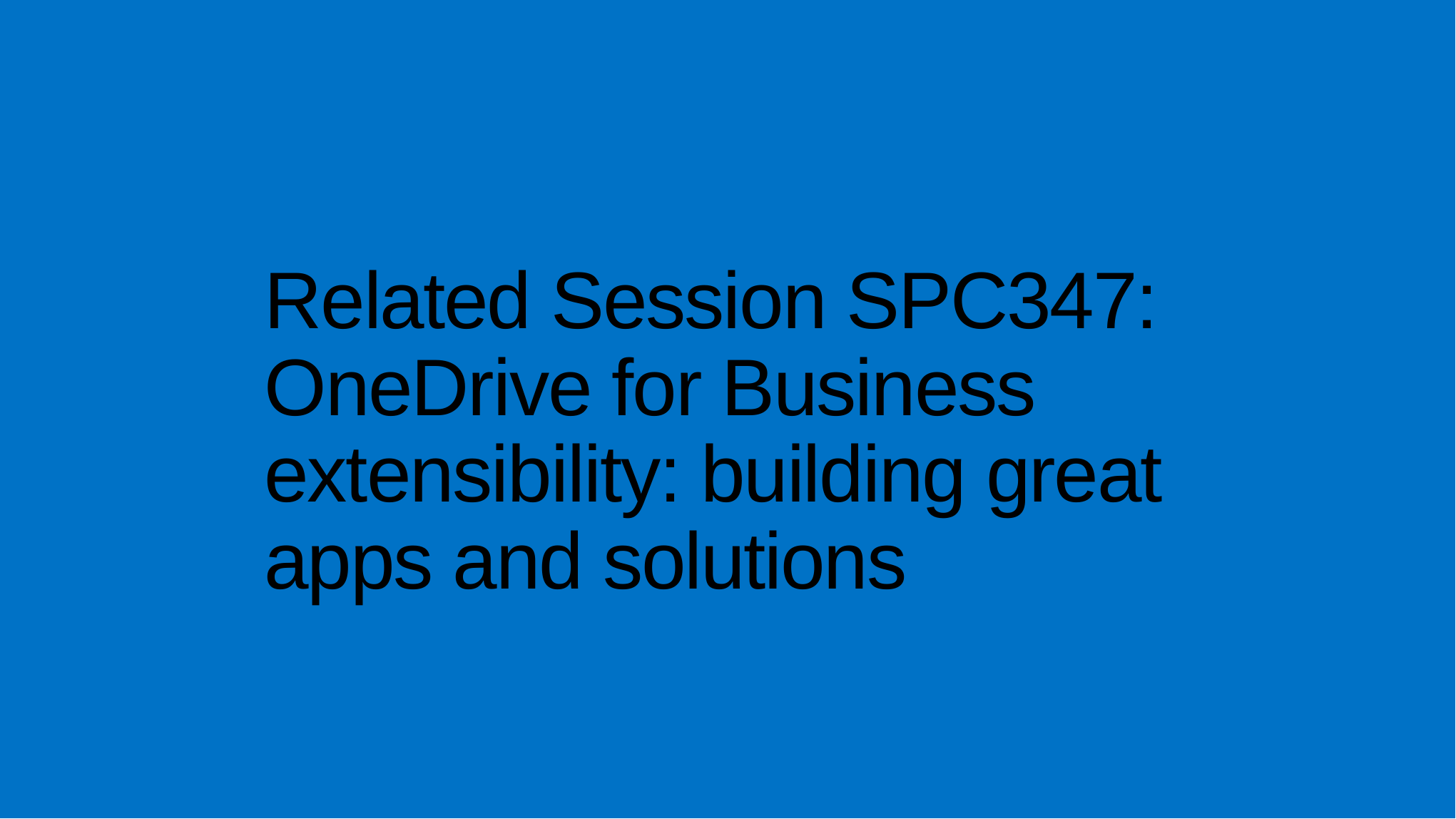

# Related Session SPC347: OneDrive for Business extensibility: building great apps and solutions